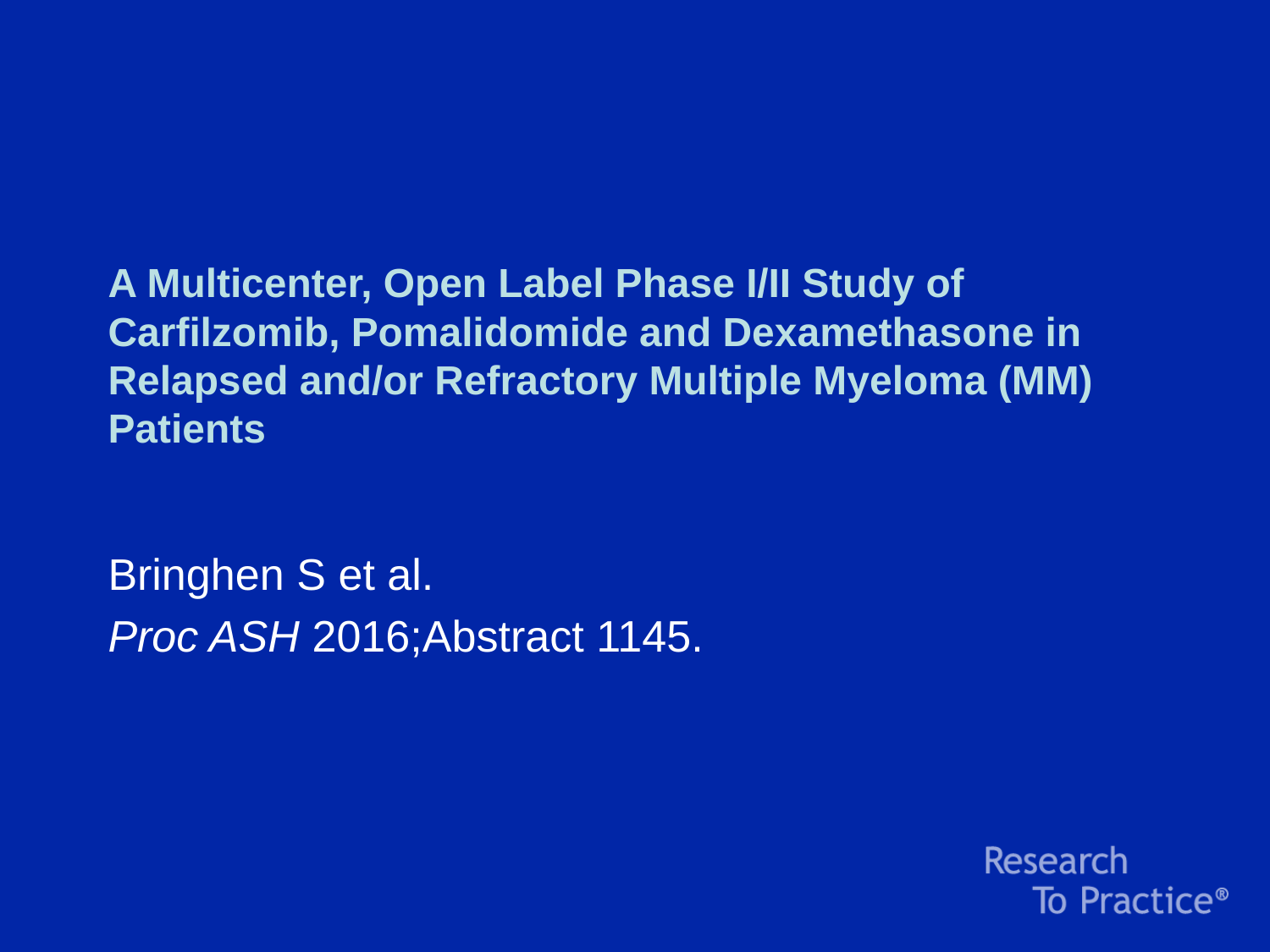

# A Multicenter, Open Label Phase I/II Study of Carfilzomib, Pomalidomide and Dexamethasone in Relapsed and/or Refractory Multiple Myeloma (MM) Patients
Bringhen S et al.
Proc ASH 2016;Abstract 1145.